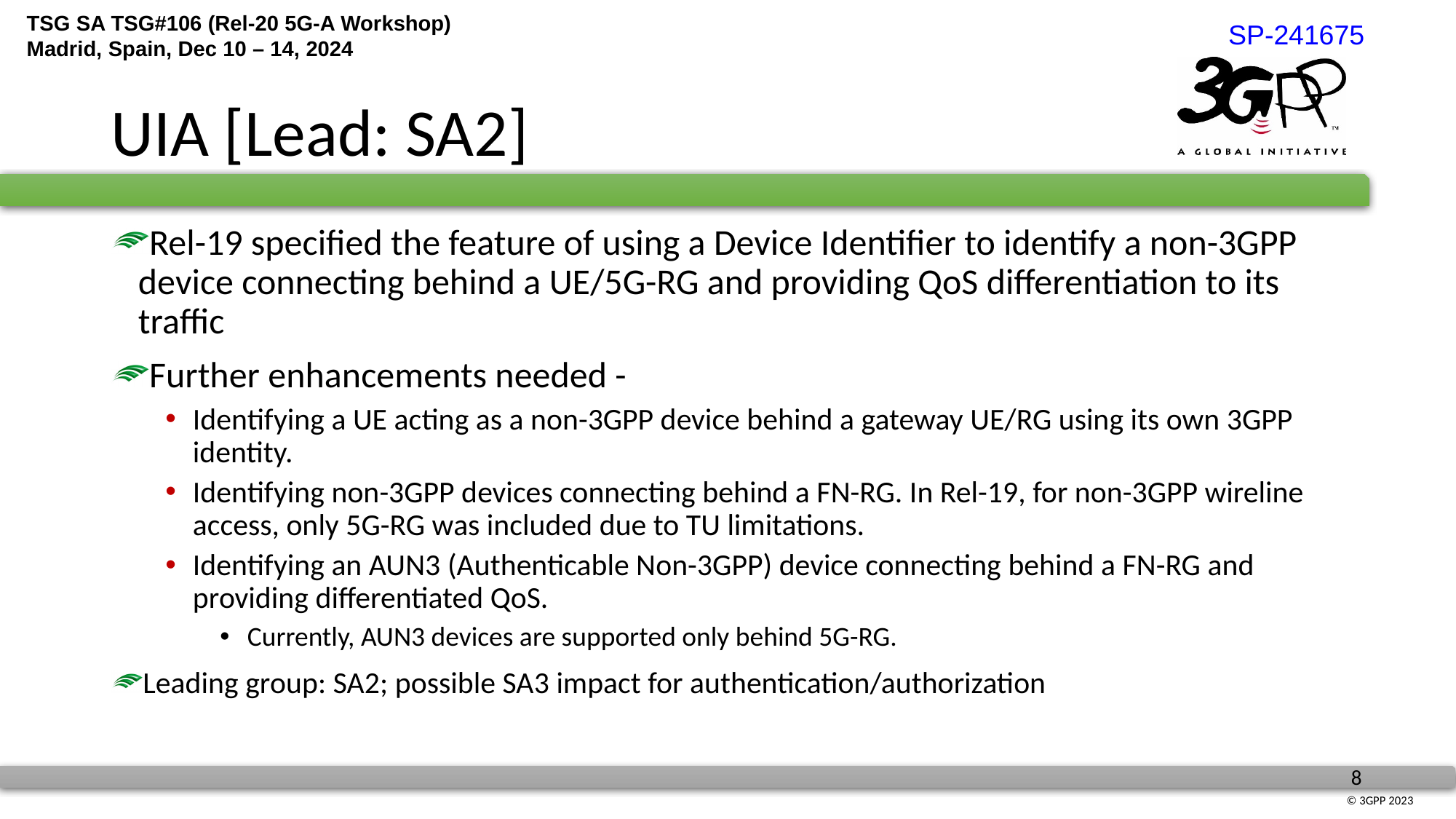

SP-241675
# UIA [Lead: SA2]
Rel-19 specified the feature of using a Device Identifier to identify a non-3GPP device connecting behind a UE/5G-RG and providing QoS differentiation to its traffic
Further enhancements needed -
Identifying a UE acting as a non-3GPP device behind a gateway UE/RG using its own 3GPP identity.
Identifying non-3GPP devices connecting behind a FN-RG. In Rel-19, for non-3GPP wireline access, only 5G-RG was included due to TU limitations.
Identifying an AUN3 (Authenticable Non-3GPP) device connecting behind a FN-RG and providing differentiated QoS.
Currently, AUN3 devices are supported only behind 5G-RG.
Leading group: SA2; possible SA3 impact for authentication/authorization